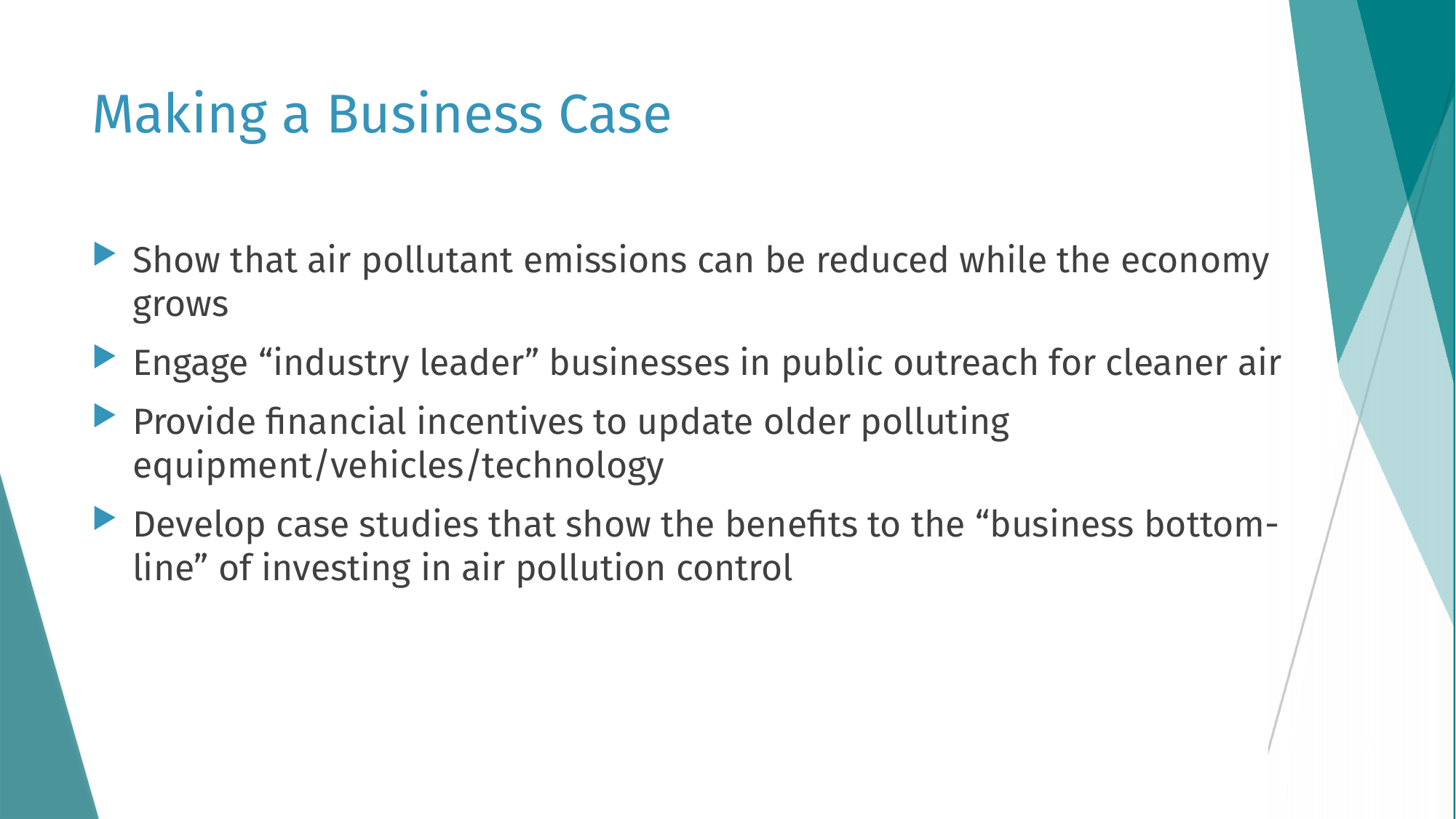

# Making a Business Case
Show that air pollutant emissions can be reduced while the economy grows
Engage “industry leader” businesses in public outreach for cleaner air
Provide financial incentives to update older polluting equipment/vehicles/technology
Develop case studies that show the benefits to the “business bottom-line” of investing in air pollution control
41